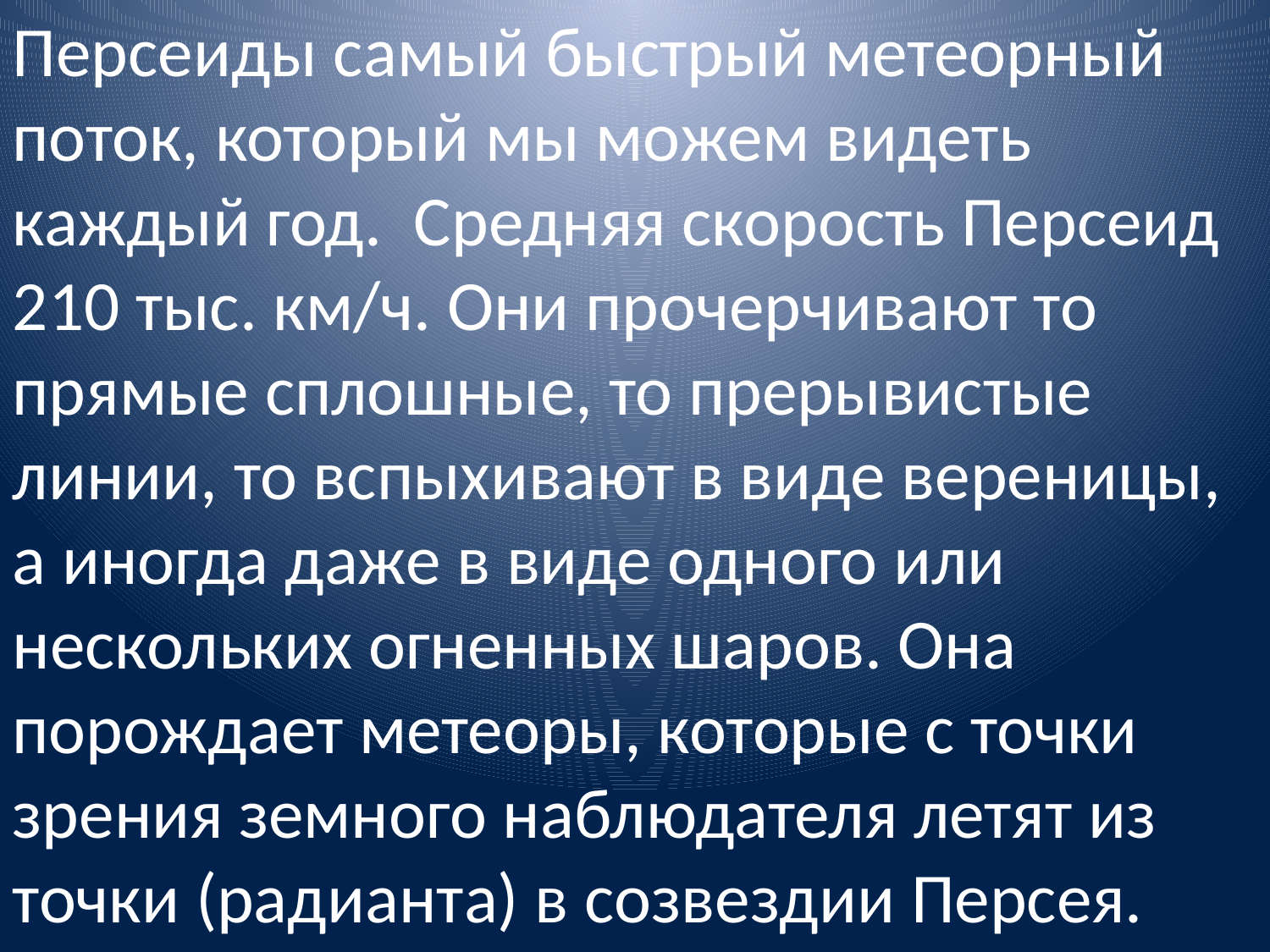

Персеиды самый быстрый метеорный поток, который мы можем видеть каждый год.  Средняя скорость Персеид 210 тыс. км/ч. Они прочерчивают то прямые сплошные, то прерывистые линии, то вспыхивают в виде вереницы, а иногда даже в виде одного или нескольких огненных шаров. Она порождает метеоры, которые с точки зрения земного наблюдателя летят из точки (радианта) в созвездии Персея.